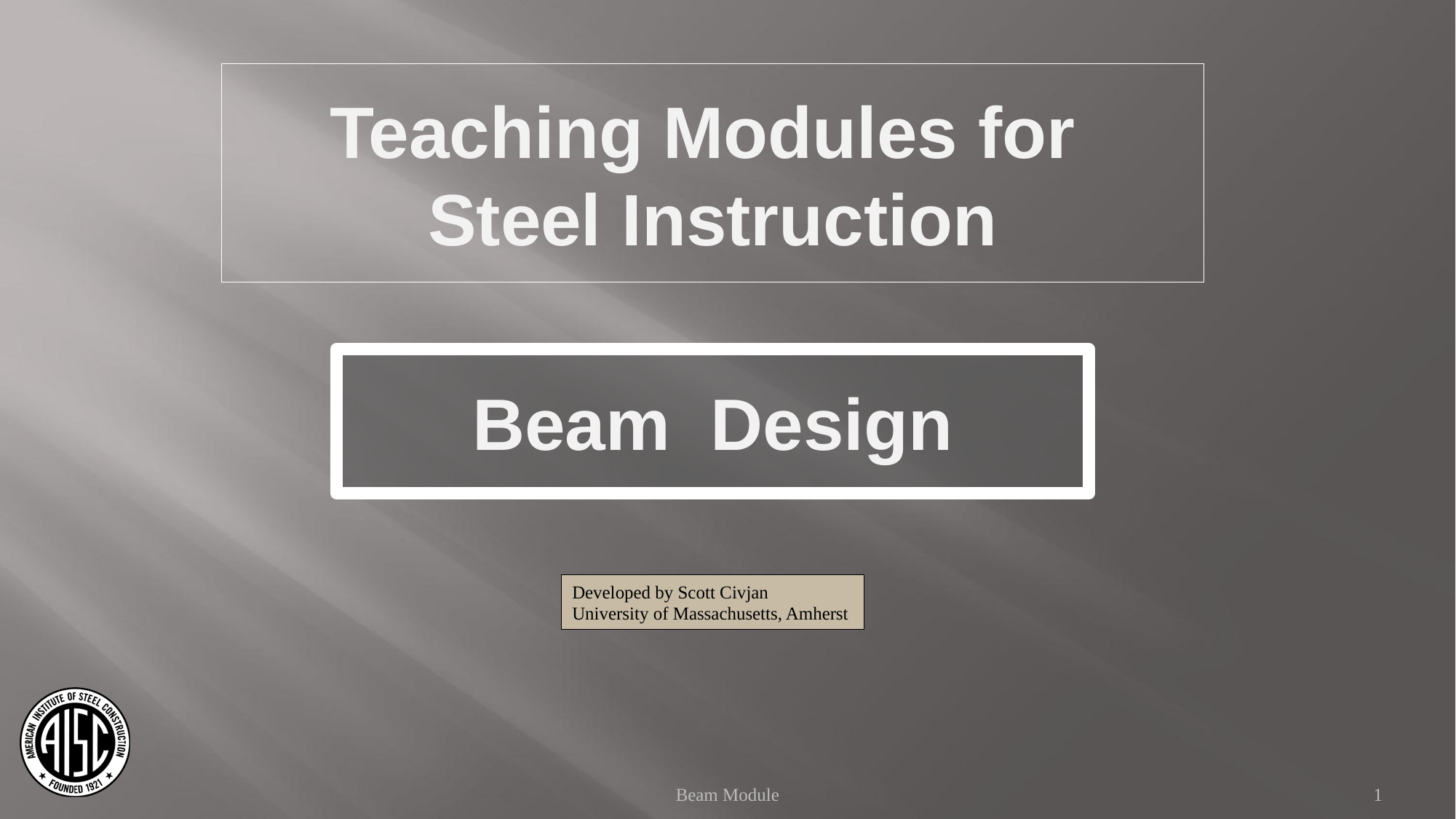

Teaching Modules for
Steel Instruction
Beam  Design
Developed by Scott Civjan
University of Massachusetts, Amherst
Beam Module
1